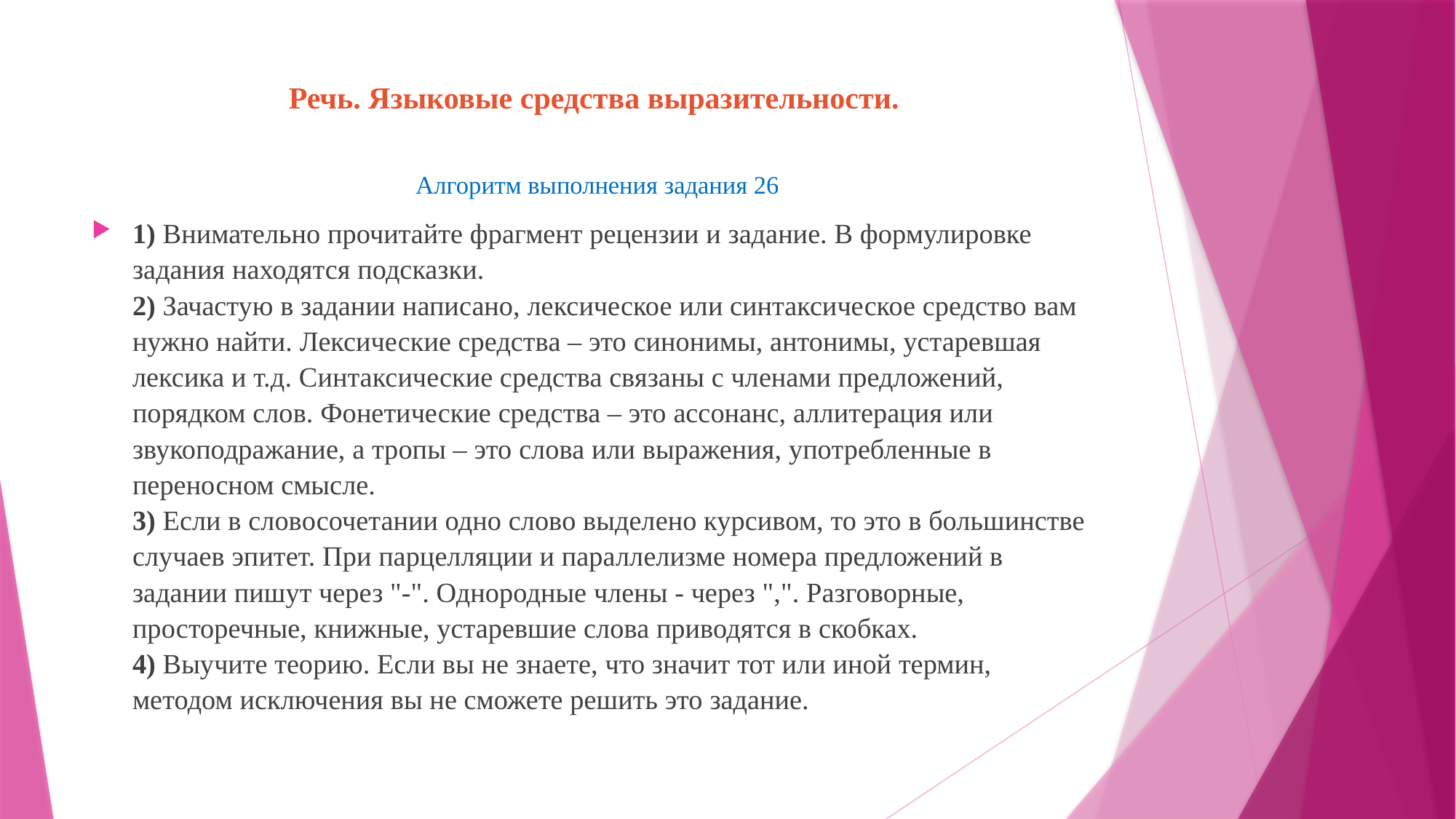

# Речь. Языковые средства выразительности.
 Алгоритм выполнения задания 26
1) Внимательно прочитайте фрагмент рецензии и задание. В формулировке задания находятся подсказки.
2) Зачастую в задании написано, лексическое или синтаксическое средство вам нужно найти. Лексические средства – это синонимы, антонимы, устаревшая лексика и т.д. Синтаксические средства связаны с членами предложений, порядком слов. Фонетические средства – это ассонанс, аллитерация или звукоподражание, а тропы – это слова или выражения, употребленные в переносном смысле.
3) Если в словосочетании одно слово выделено курсивом, то это в большинстве случаев эпитет. При парцелляции и параллелизме номера предложений в задании пишут через "-". Однородные члены - через ",". Разговорные, просторечные, книжные, устаревшие слова приводятся в скобках.
4) Выучите теорию. Если вы не знаете, что значит тот или иной термин, методом исключения вы не сможете решить это задание.